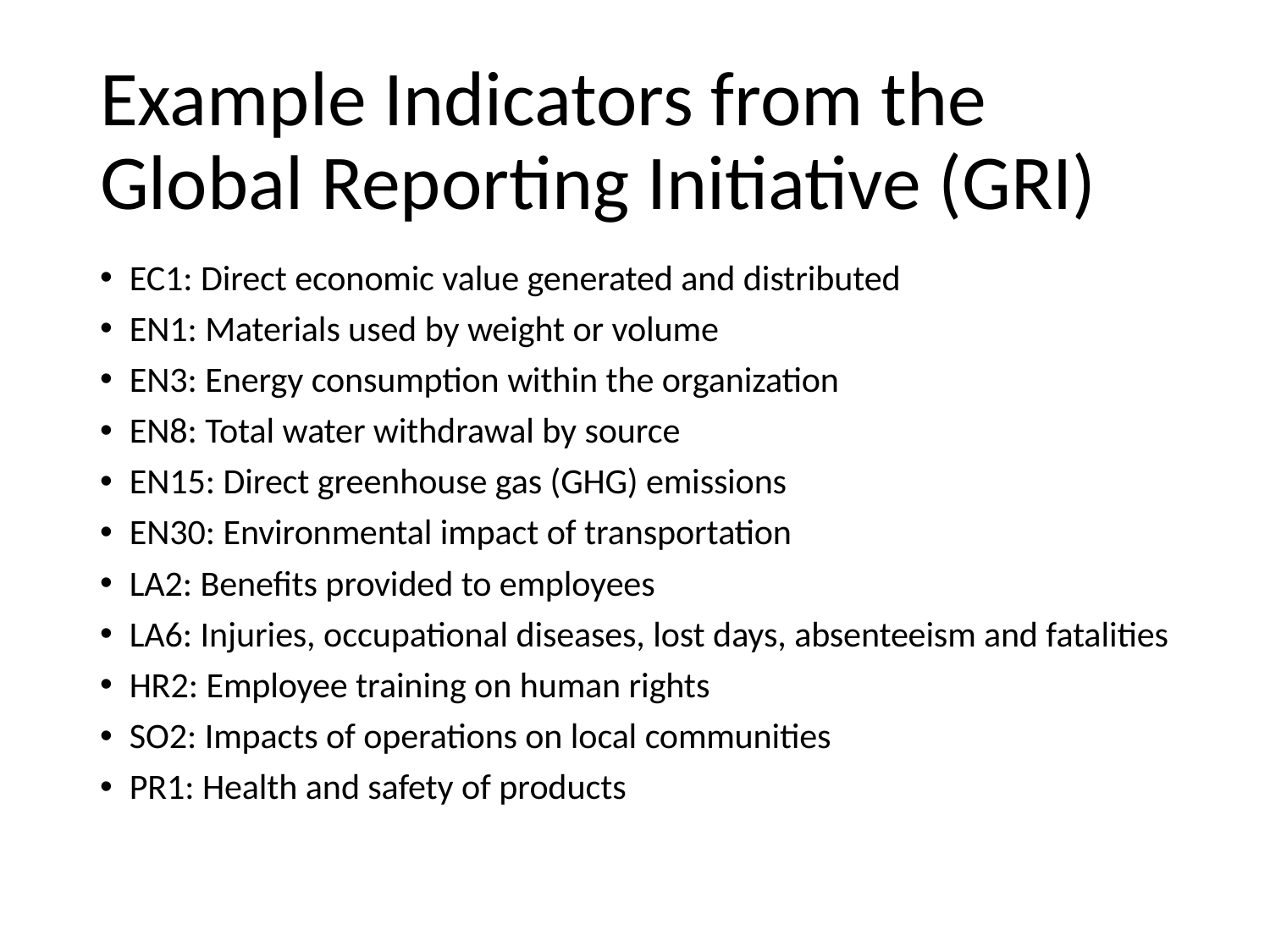

# Example Indicators from the Global Reporting Initiative (GRI)
EC1: Direct economic value generated and distributed
EN1: Materials used by weight or volume
EN3: Energy consumption within the organization
EN8: Total water withdrawal by source
EN15: Direct greenhouse gas (GHG) emissions
EN30: Environmental impact of transportation
LA2: Benefits provided to employees
LA6: Injuries, occupational diseases, lost days, absenteeism and fatalities
HR2: Employee training on human rights
SO2: Impacts of operations on local communities
PR1: Health and safety of products